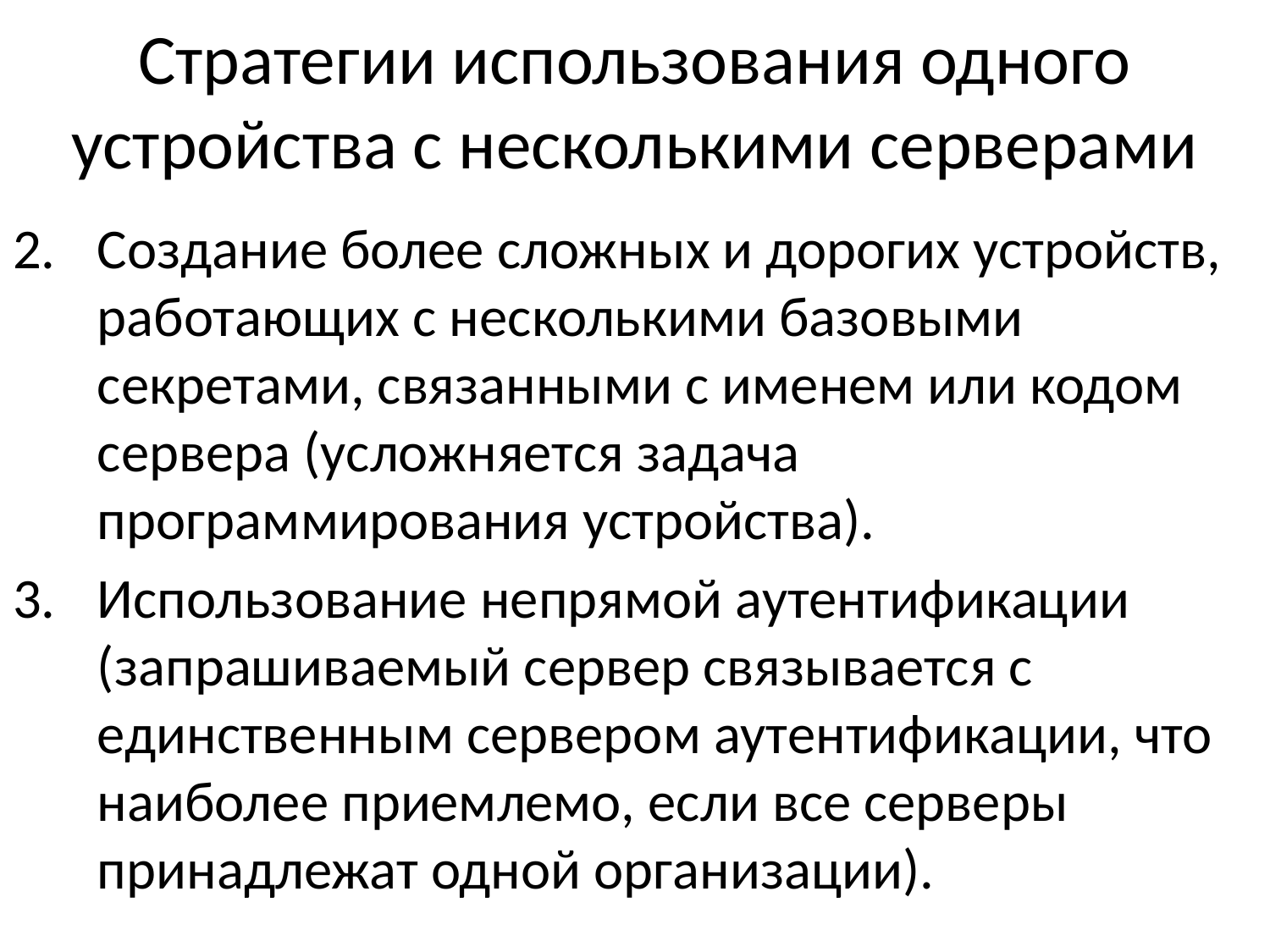

# Стратегии использования одного устройства с несколькими серверами
Создание более сложных и дорогих устройств, работающих с несколькими базовыми секретами, связанными с именем или кодом сервера (усложняется задача программирования устройства).
Использование непрямой аутентификации (запрашиваемый сервер связывается с единственным сервером аутентификации, что наиболее приемлемо, если все серверы принадлежат одной организации).